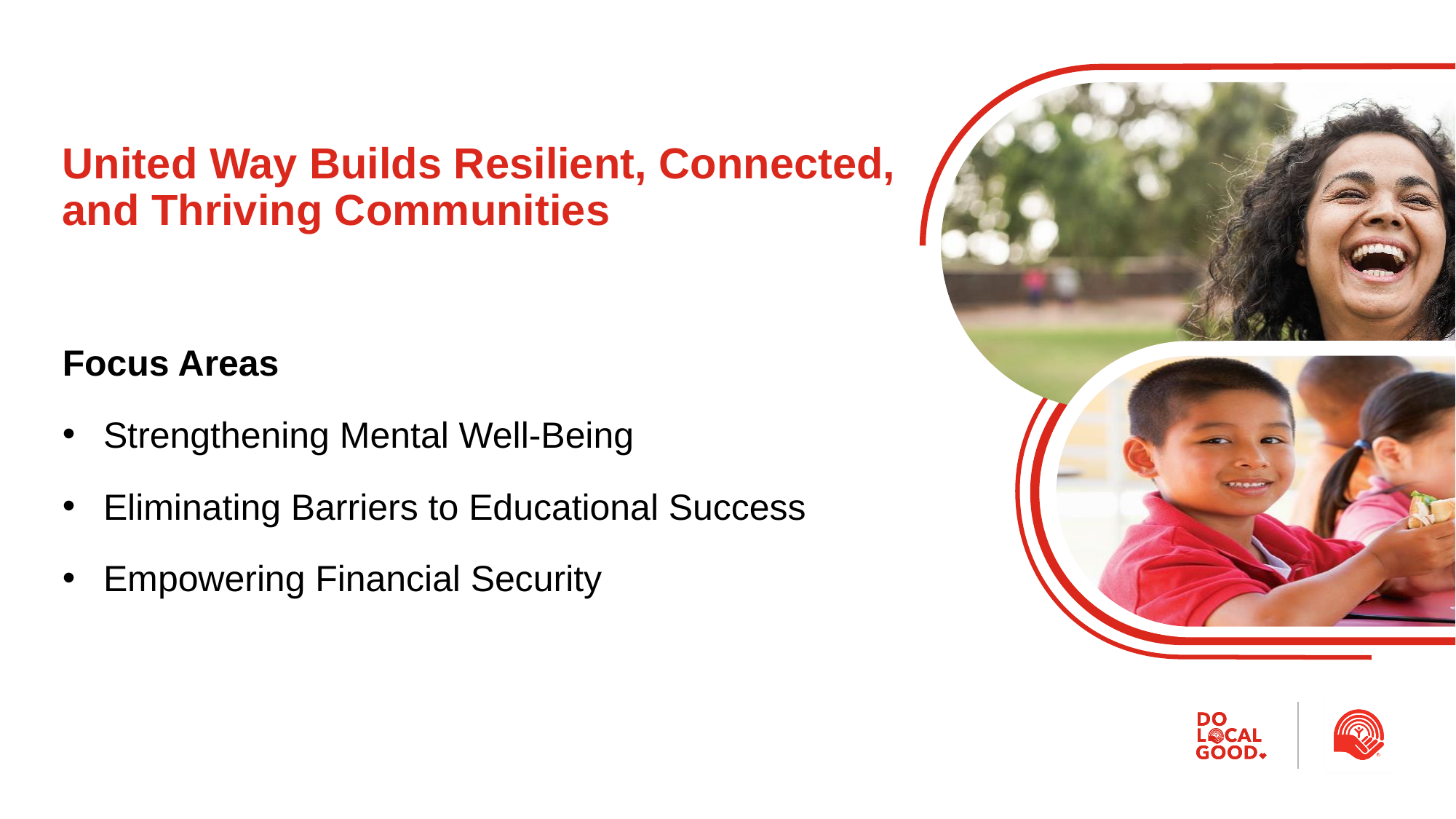

# United Way Builds Resilient, Connected, and Thriving Communities
Focus Areas
Strengthening Mental Well-Being
Eliminating Barriers to Educational Success
Empowering Financial Security